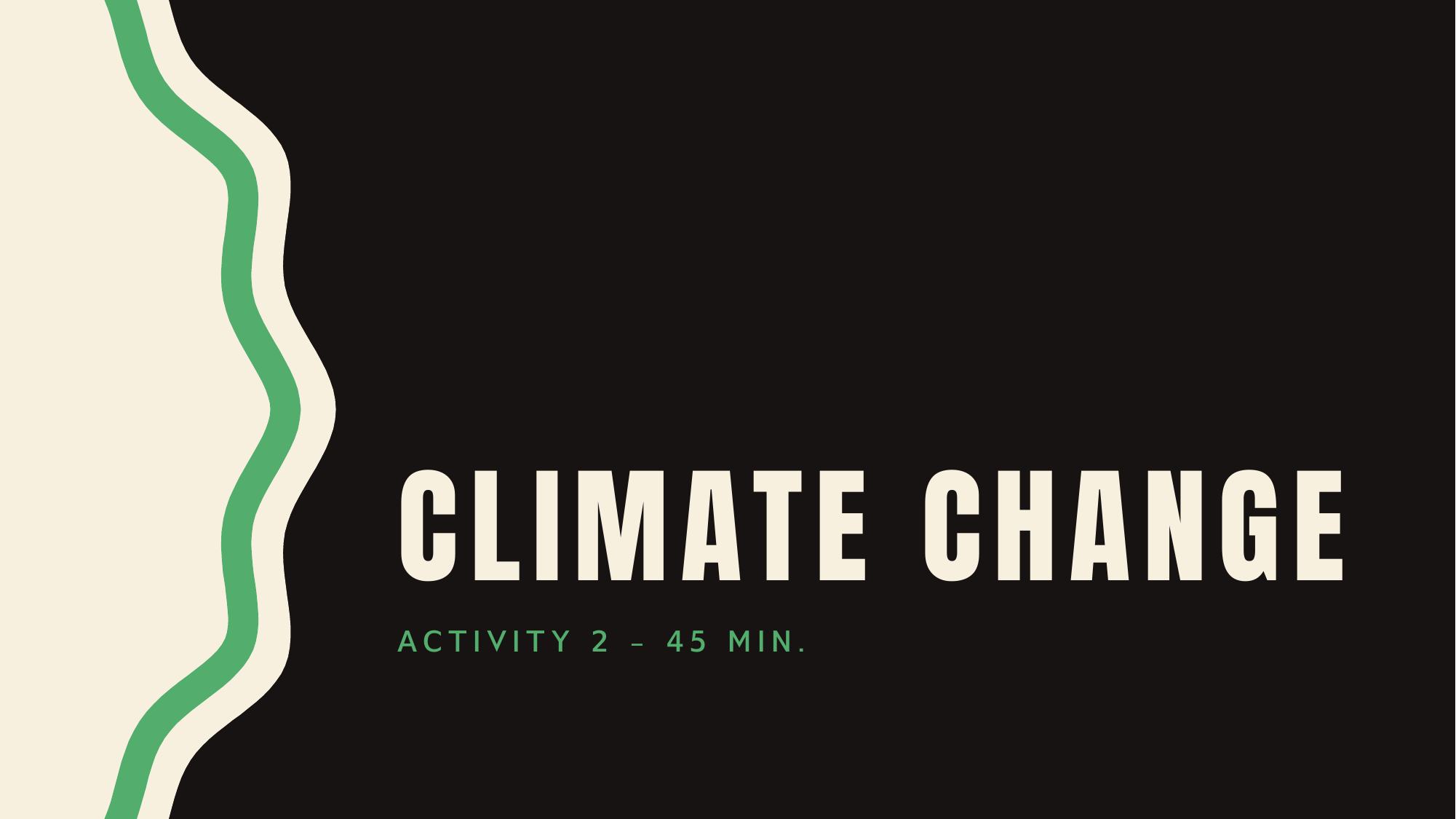

# Climate change
Activity 2 – 45 min.